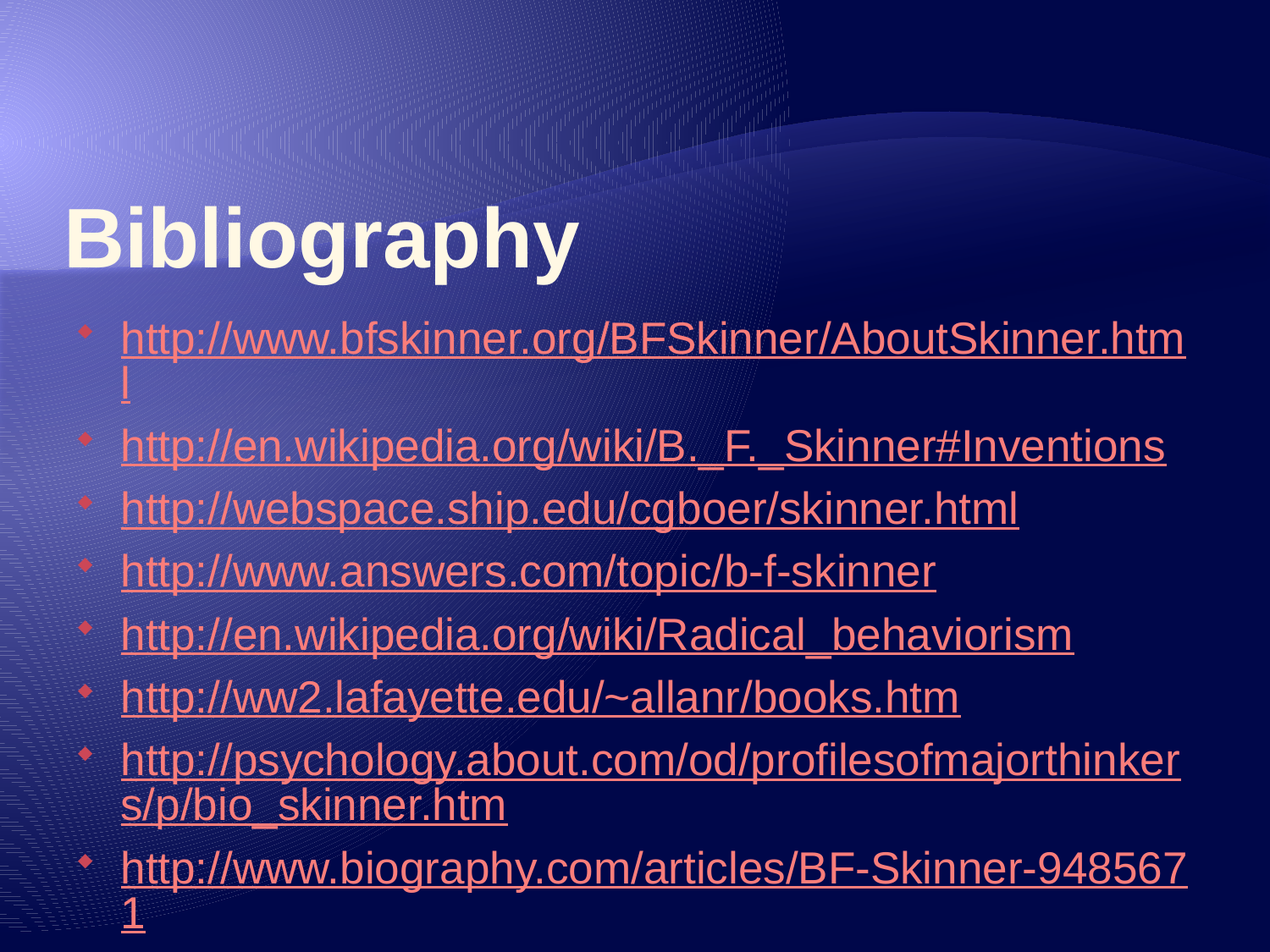

# Bibliography
http://www.bfskinner.org/BFSkinner/AboutSkinner.html
http://en.wikipedia.org/wiki/B._F._Skinner#Inventions
http://webspace.ship.edu/cgboer/skinner.html
http://www.answers.com/topic/b-f-skinner
http://en.wikipedia.org/wiki/Radical_behaviorism
http://ww2.lafayette.edu/~allanr/books.htm
http://psychology.about.com/od/profilesofmajorthinkers/p/bio_skinner.htm
http://www.biography.com/articles/BF-Skinner-9485671
http://en.wikipedia.org/wiki/Verbal_Behavior_(book)